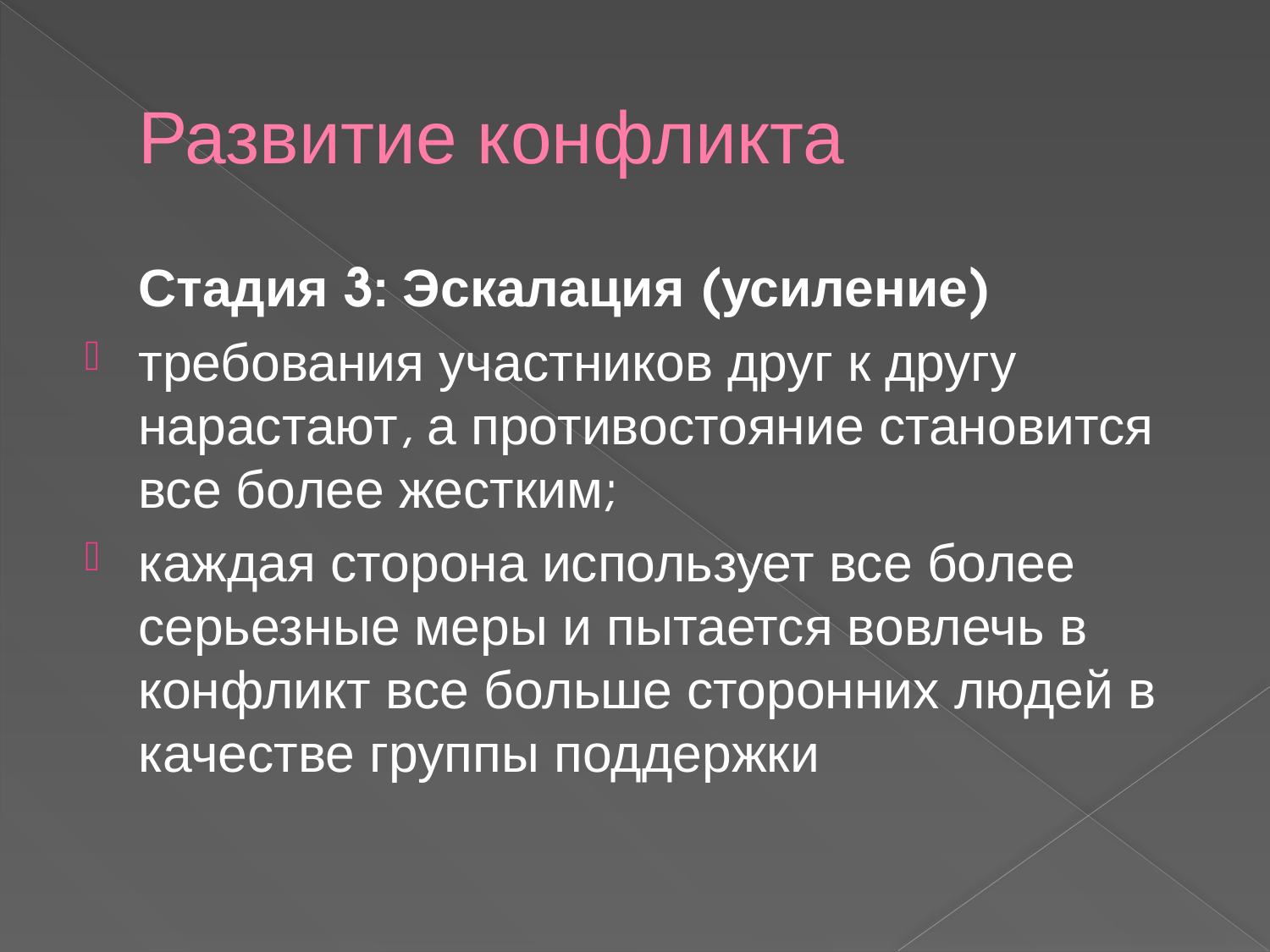

# Развитие конфликта
Стадия 3: Эскалация (усиление)
требования участников друг к другу нарастают, а противостояние становится все более жестким;
каждая сторона использует все более серьезные меры и пытается вовлечь в конфликт все больше сторонних людей в качестве группы поддержки